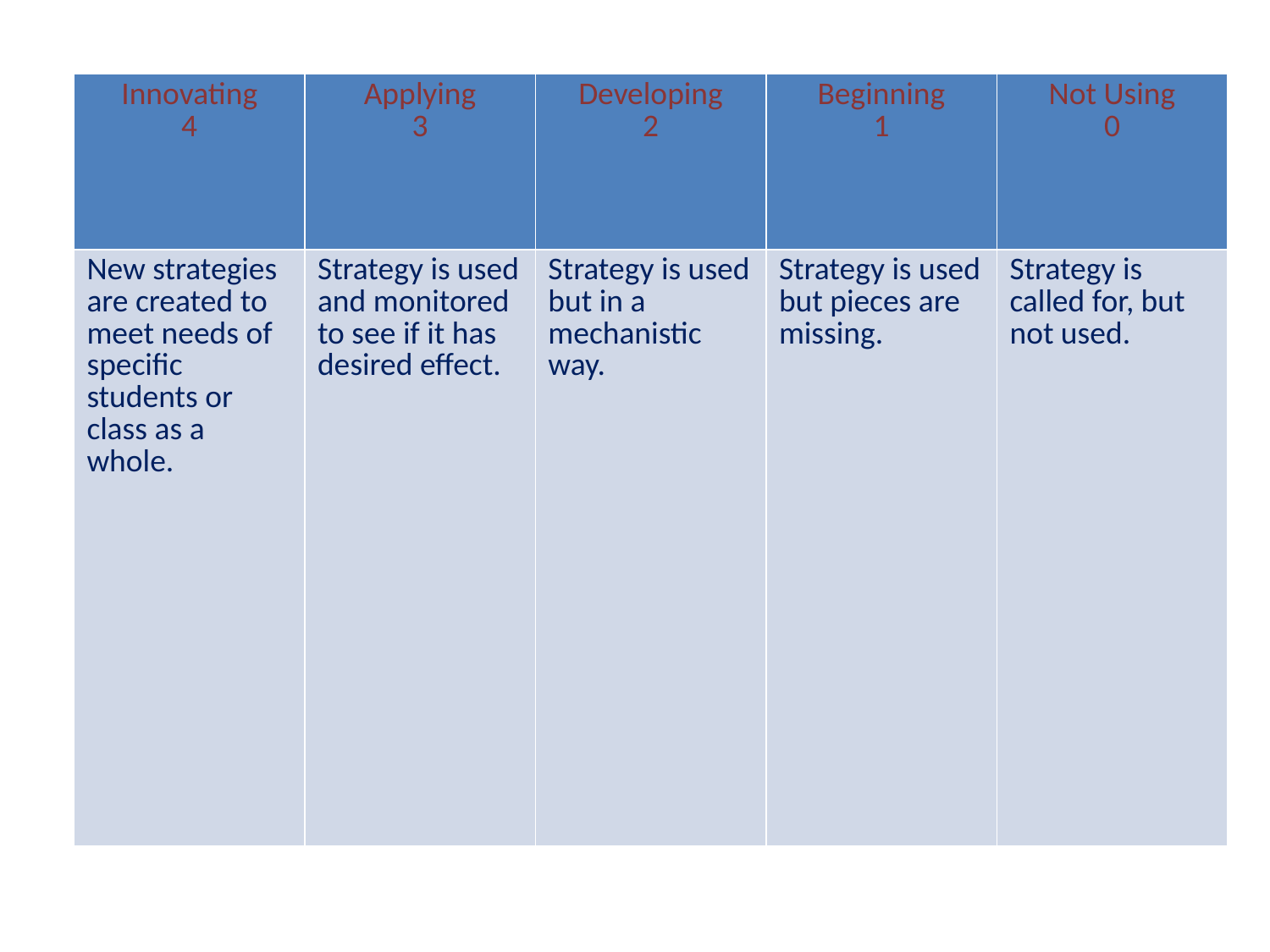

| Innovating 4 | Applying 3 | Developing 2 | Beginning 1 | Not Using 0 |
| --- | --- | --- | --- | --- |
| New strategies are created to meet needs of specific students or class as a whole. | Strategy is used and monitored to see if it has desired effect. | Strategy is used but in a mechanistic way. | Strategy is used but pieces are missing. | Strategy is called for, but not used. |